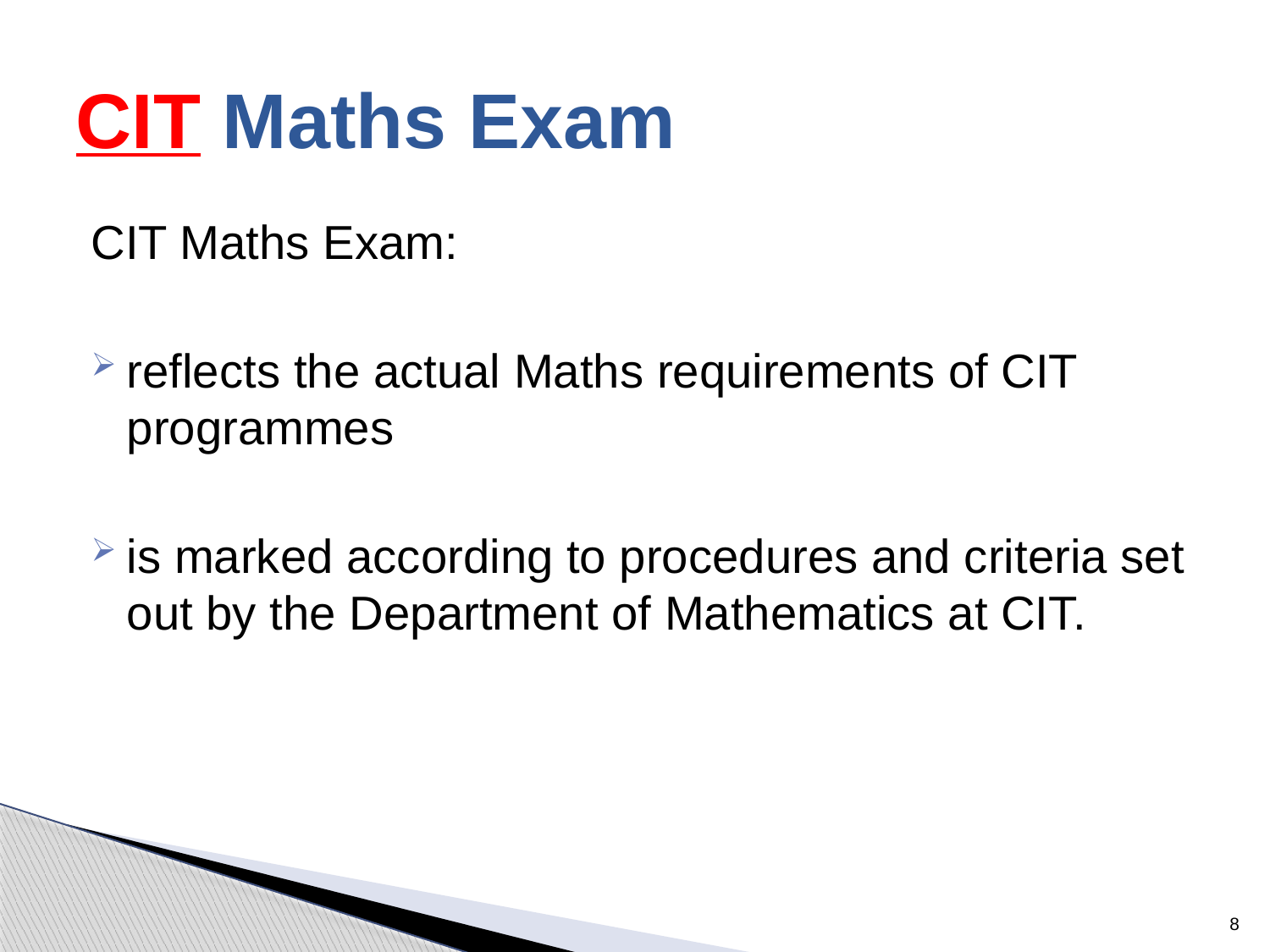

# CIT Maths Exam
CIT Maths Exam:

reflects the actual Maths requirements of CIT programmes

is marked according to procedures and criteria set out by the Department of Mathematics at CIT.

8